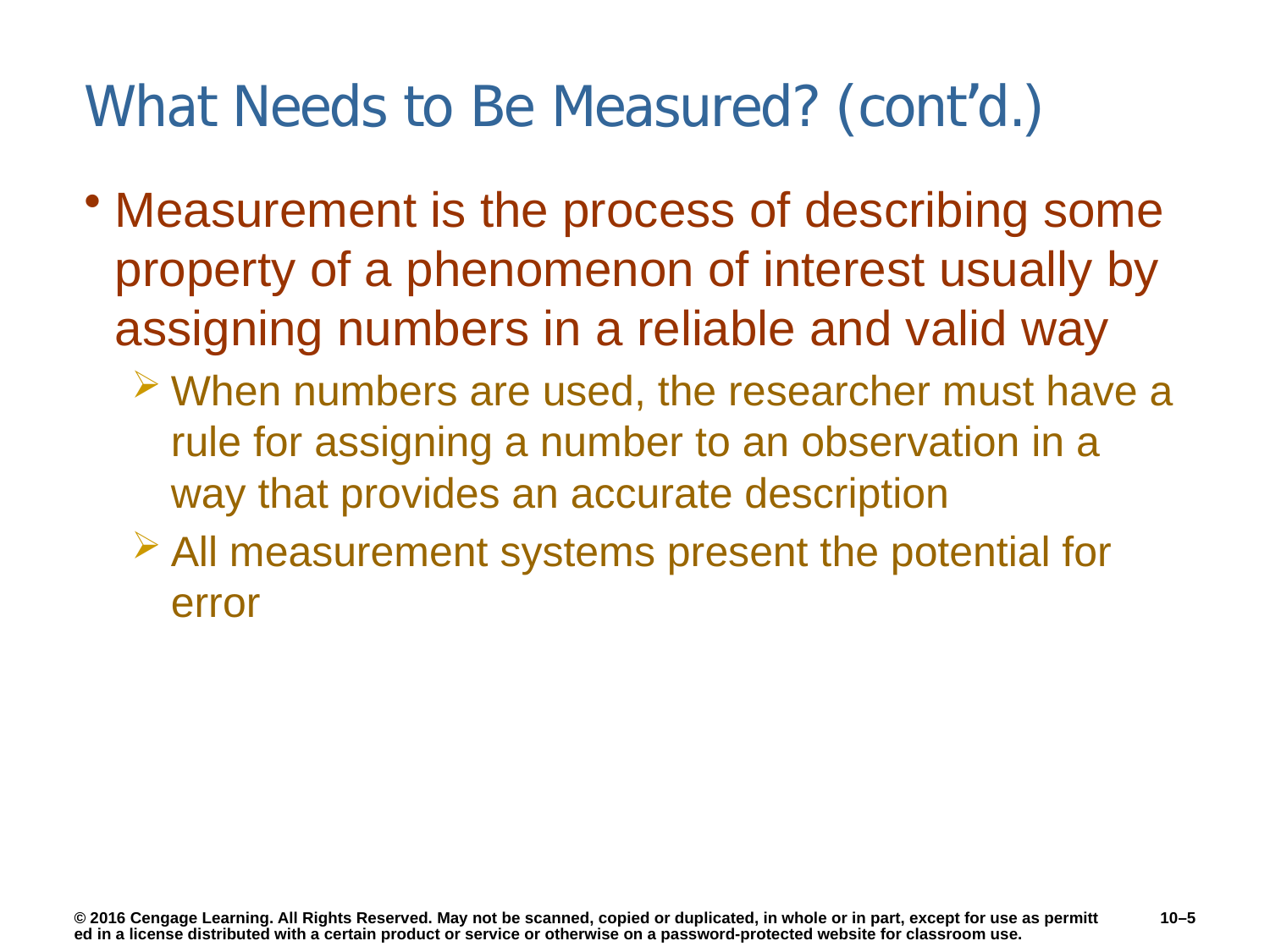

# What Needs to Be Measured? (cont’d.)
Measurement is the process of describing some property of a phenomenon of interest usually by assigning numbers in a reliable and valid way
When numbers are used, the researcher must have a rule for assigning a number to an observation in a way that provides an accurate description
All measurement systems present the potential for error

10–5
© 2016 Cengage Learning. All Rights Reserved. May not be scanned, copied or duplicated, in whole or in part, except for use as permitted in a license distributed with a certain product or service or otherwise on a password-protected website for classroom use.